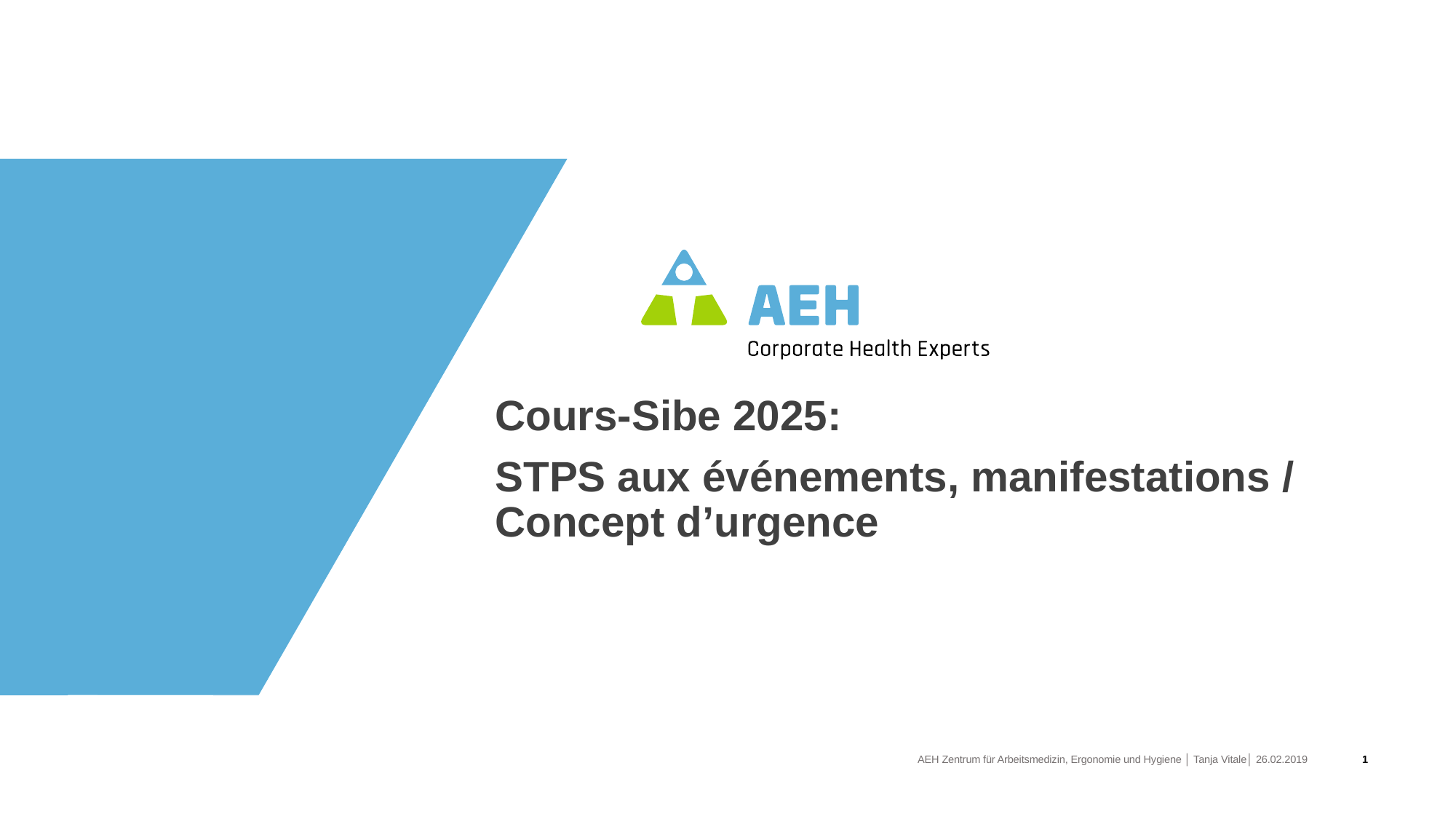

Cours-Sibe 2025:
STPS aux événements, manifestations / Concept d’urgence
AEH Zentrum für Arbeitsmedizin, Ergonomie und Hygiene │ Tanja Vitale│ 26.02.2019